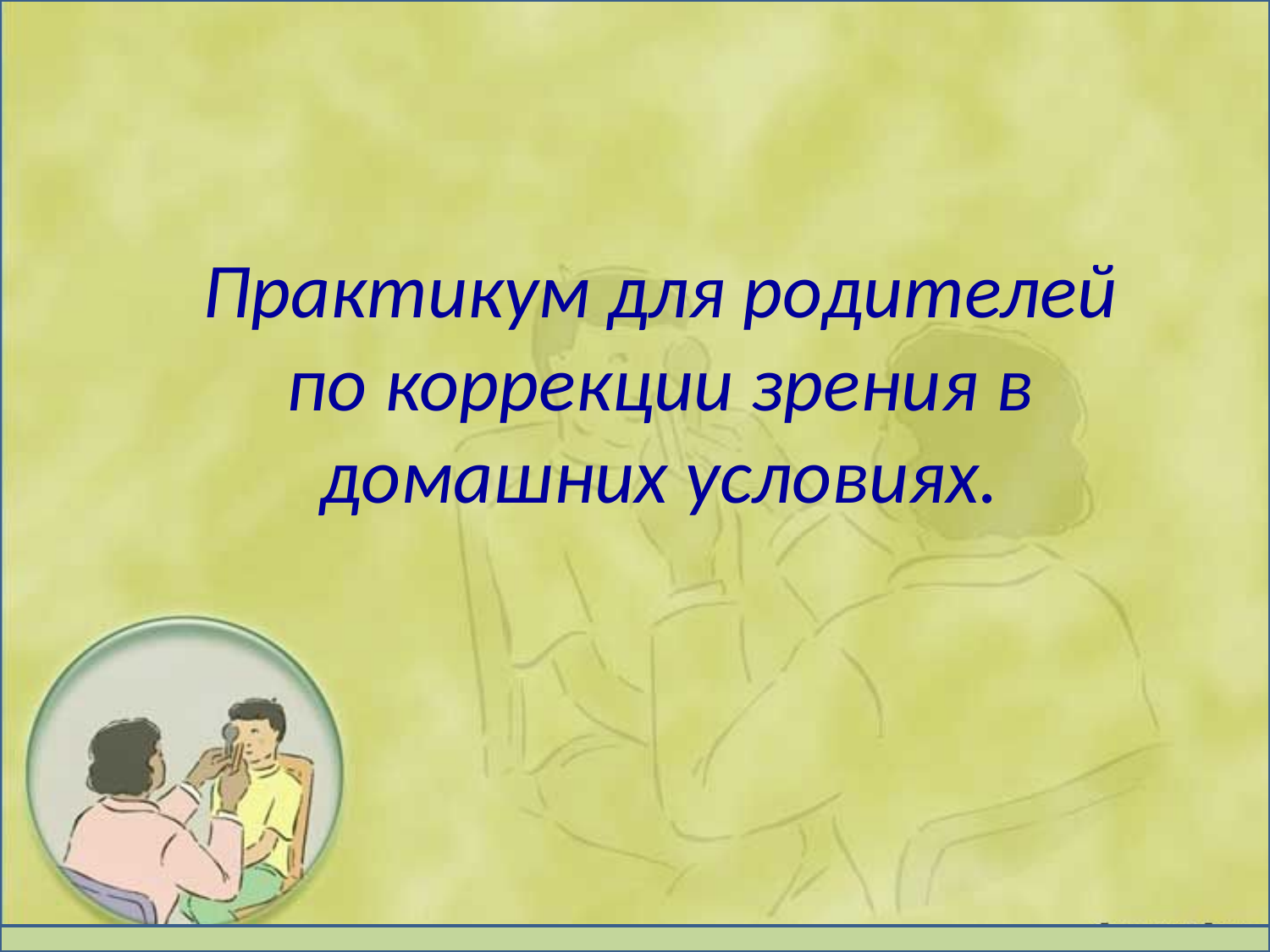

Практикум для родителей по коррекции зрения в домашних условиях.